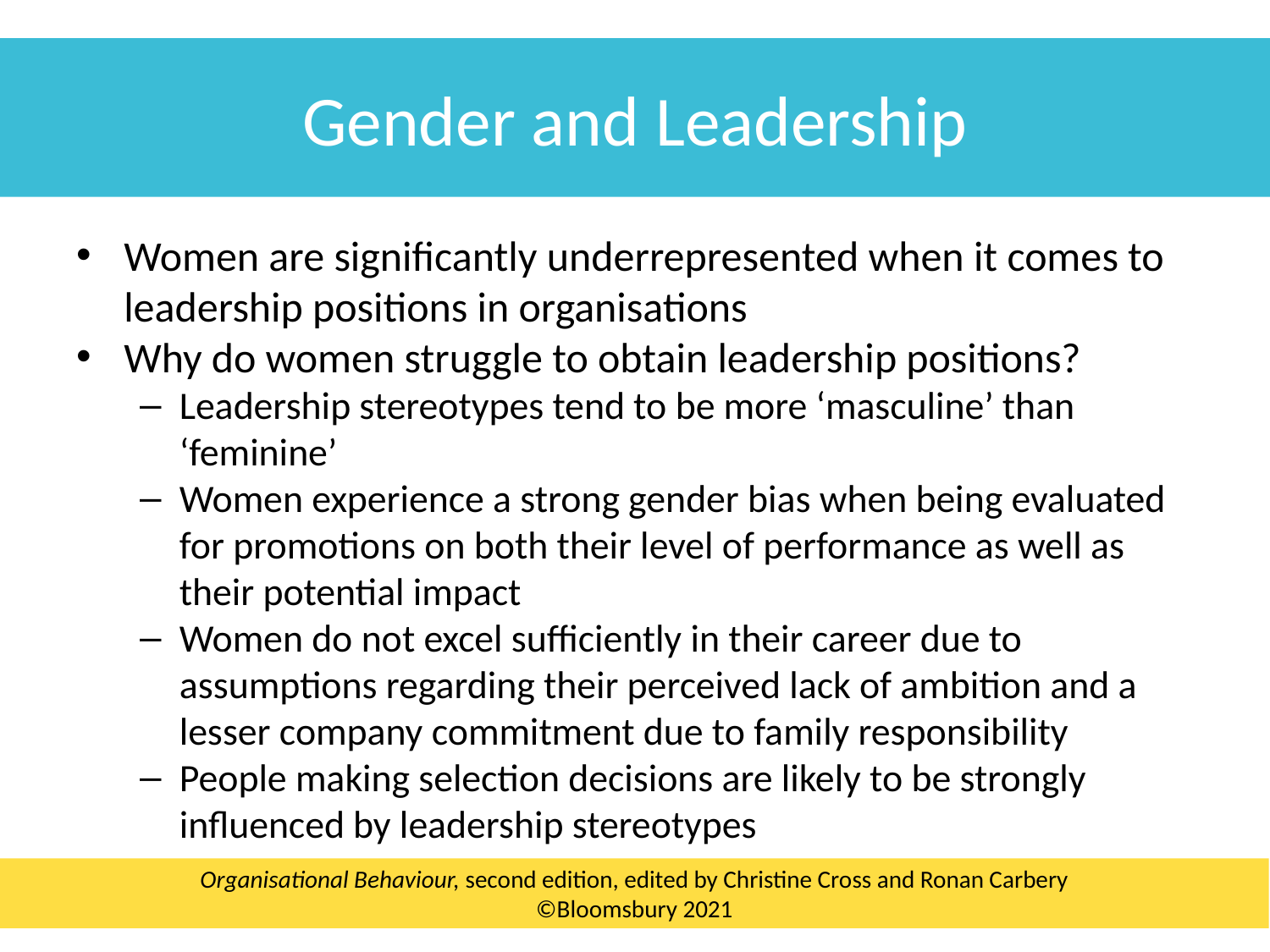

Gender and Leadership
Women are significantly underrepresented when it comes to leadership positions in organisations
Why do women struggle to obtain leadership positions?
Leadership stereotypes tend to be more ‘masculine’ than ‘feminine’
Women experience a strong gender bias when being evaluated for promotions on both their level of performance as well as their potential impact
Women do not excel sufficiently in their career due to assumptions regarding their perceived lack of ambition and a lesser company commitment due to family responsibility
People making selection decisions are likely to be strongly influenced by leadership stereotypes